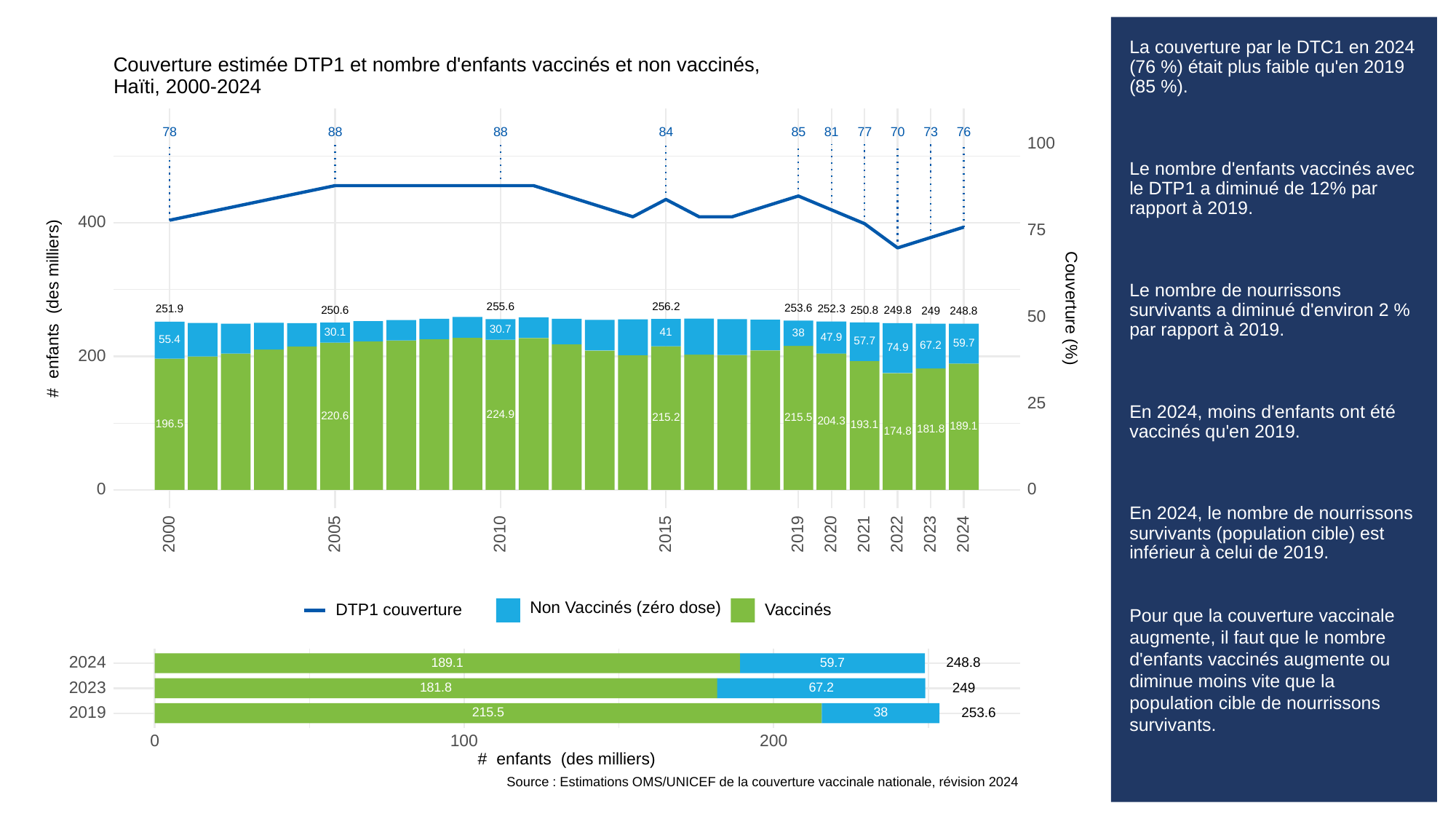

# La couverture par le DTC1 en 2024 (76 %) était plus faible qu'en 2019 (85 %).

Le nombre d'enfants vaccinés avec le DTP1 a diminué de 12% par rapport à 2019.

Le nombre de nourrissons survivants a diminué d'environ 2 % par rapport à 2019.

En 2024, moins d'enfants ont été vaccinés qu'en 2019.

En 2024, le nombre de nourrissons survivants (population cible) est inférieur à celui de 2019.

Pour que la couverture vaccinale augmente, il faut que le nombre d'enfants vaccinés augmente ou diminue moins vite que la population cible de nourrissons survivants.

Couverture estimée DTP1 et nombre d'enfants vaccinés et non vaccinés,
Haïti, 2000-2024

73
78
88
88
84
85
81
70
76
77
100

400

75

#  enfants  (des milliers)
Couverture (%)
256.2
255.6
253.6
252.3
251.9
250.8
250.6
249.8
249
248.8
50

30.7
30.1
41
38
47.9
55.4
57.7

59.7

67.2

74.9

200

25
224.9
220.6
215.5
215.2
204.3
196.5
193.1
189.1

181.8
174.8
0
0

2023
2000
2005
2010
2015
2019
2020
2021
2022
2024

Non Vaccinés (zéro dose)
Vaccinés
DTP1 couverture

2024
248.8
189.1
59.7

2023
249
181.8
67.2

2019
253.6
38
215.5

0
100
200
#  enfants  (des milliers)
Source : Estimations OMS/UNICEF de la couverture vaccinale nationale, révision 2024